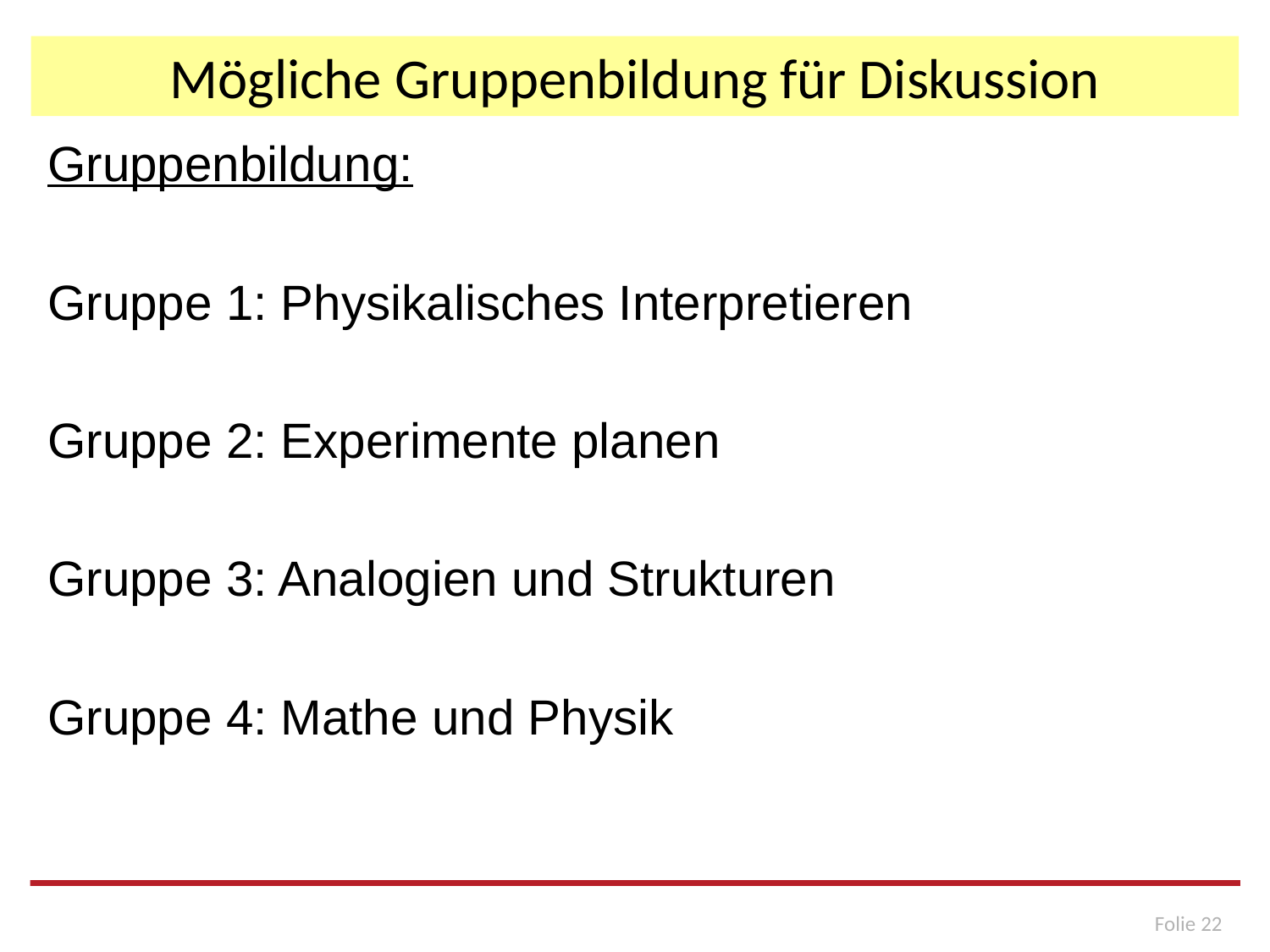

# Mögliche Gruppenbildung für Diskussion
Gruppenbildung:

Gruppe 1: Physikalisches Interpretieren

Gruppe 2: Experimente planen

Gruppe 3: Analogien und Strukturen

Gruppe 4: Mathe und Physik
Folie 22